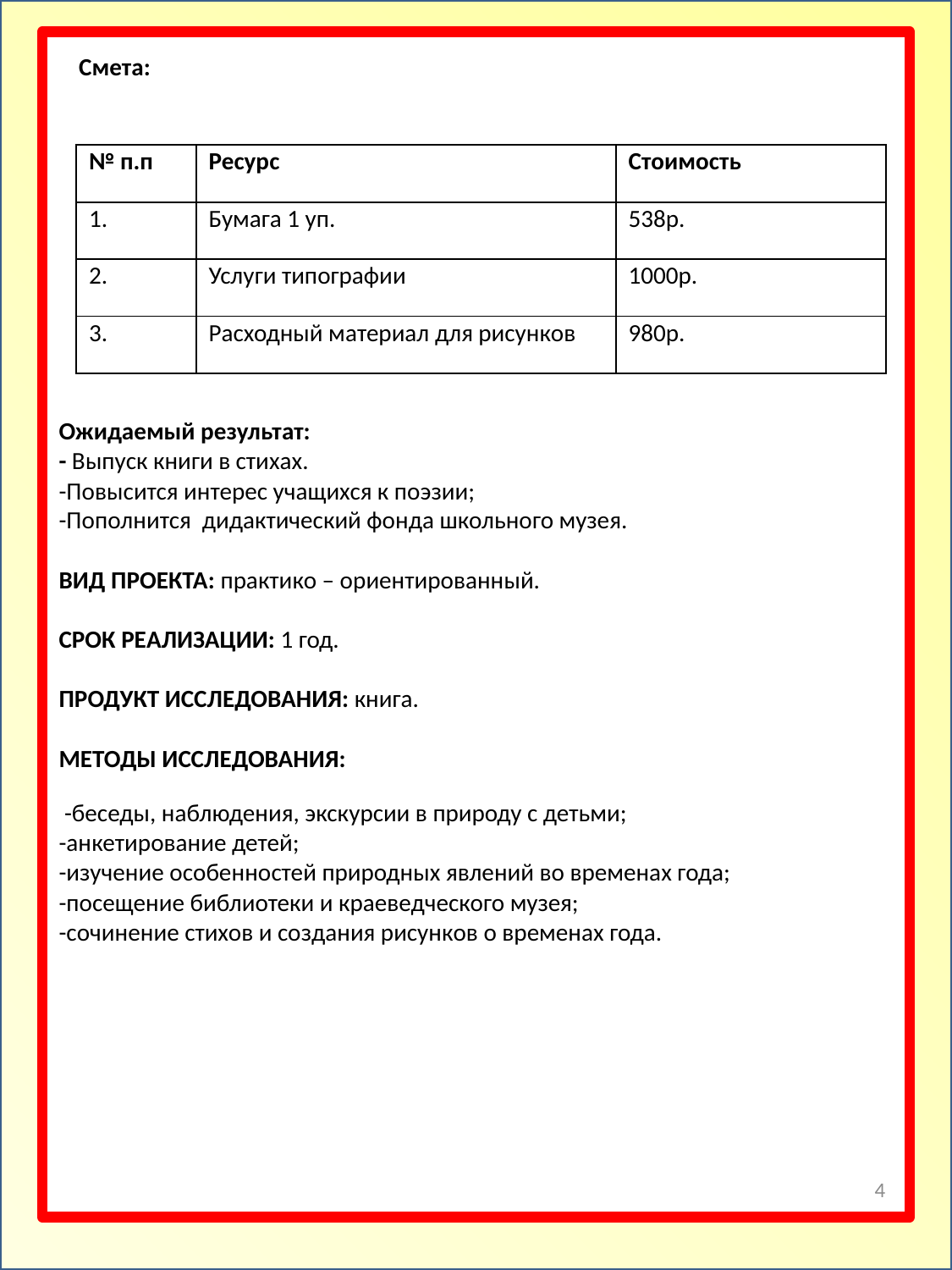

Смета:

| № п.п | Ресурс | Стоимость |
| --- | --- | --- |
| 1. | Бумага 1 уп. | 538р. |
| 2. | Услуги типографии | 1000р. |
| 3. | Расходный материал для рисунков | 980р. |
Ожидаемый результат:
- Выпуск книги в стихах.
-Повысится интерес учащихся к поэзии;
-Пополнится  дидактический фонда школьного музея.

ВИД ПРОЕКТА: практико – ориентированный.

СРОК РЕАЛИЗАЦИИ: 1 год.

ПРОДУКТ ИССЛЕДОВАНИЯ: книга.

МЕТОДЫ ИССЛЕДОВАНИЯ:
 -беседы, наблюдения, экскурсии в природу с детьми;
-анкетирование детей;
-изучение особенностей природных явлений во временах года;
-посещение библиотеки и краеведческого музея;
-сочинение стихов и создания рисунков о временах года.

4